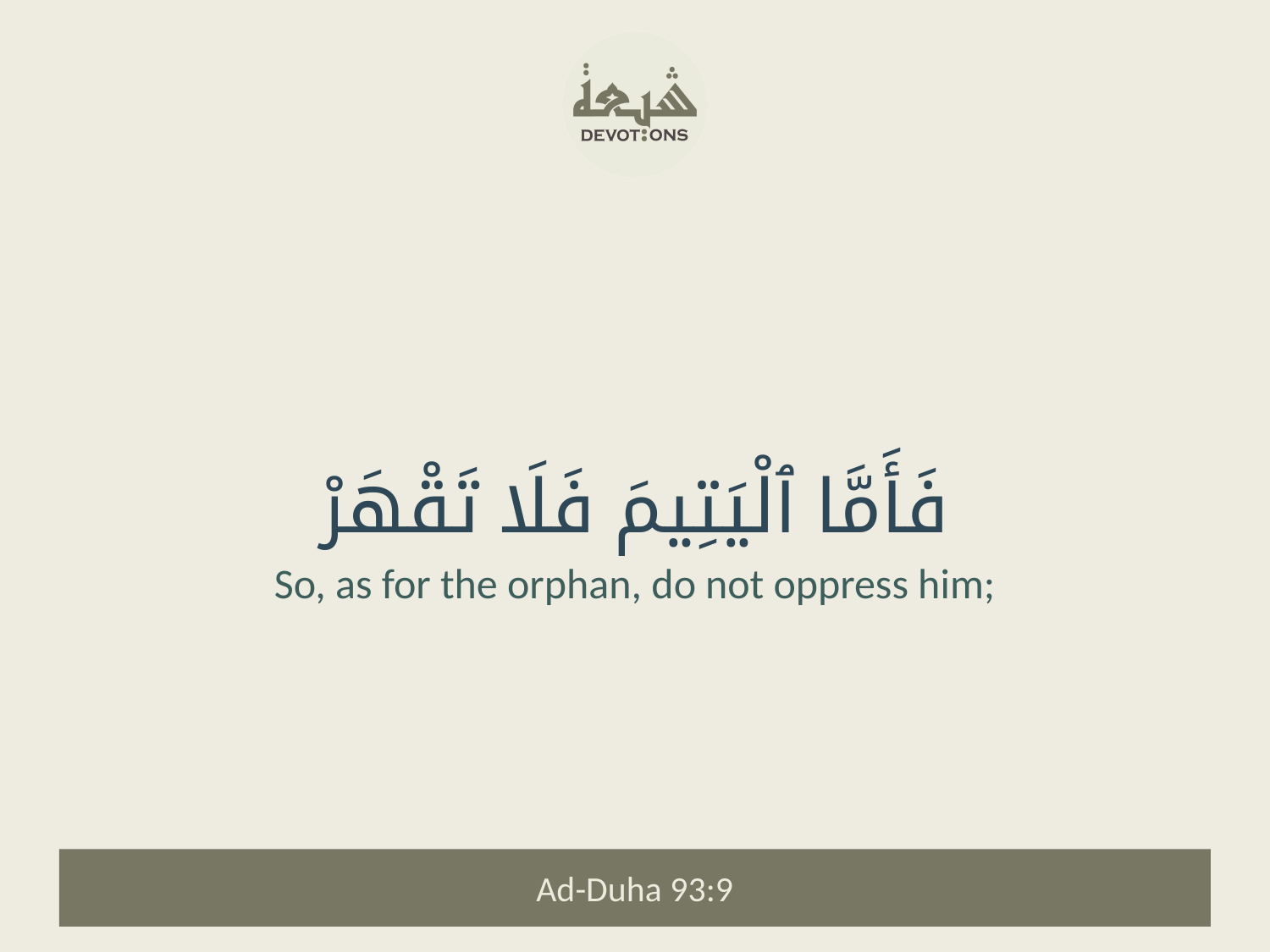

فَأَمَّا ٱلْيَتِيمَ فَلَا تَقْهَرْ
So, as for the orphan, do not oppress him;
Ad-Duha 93:9